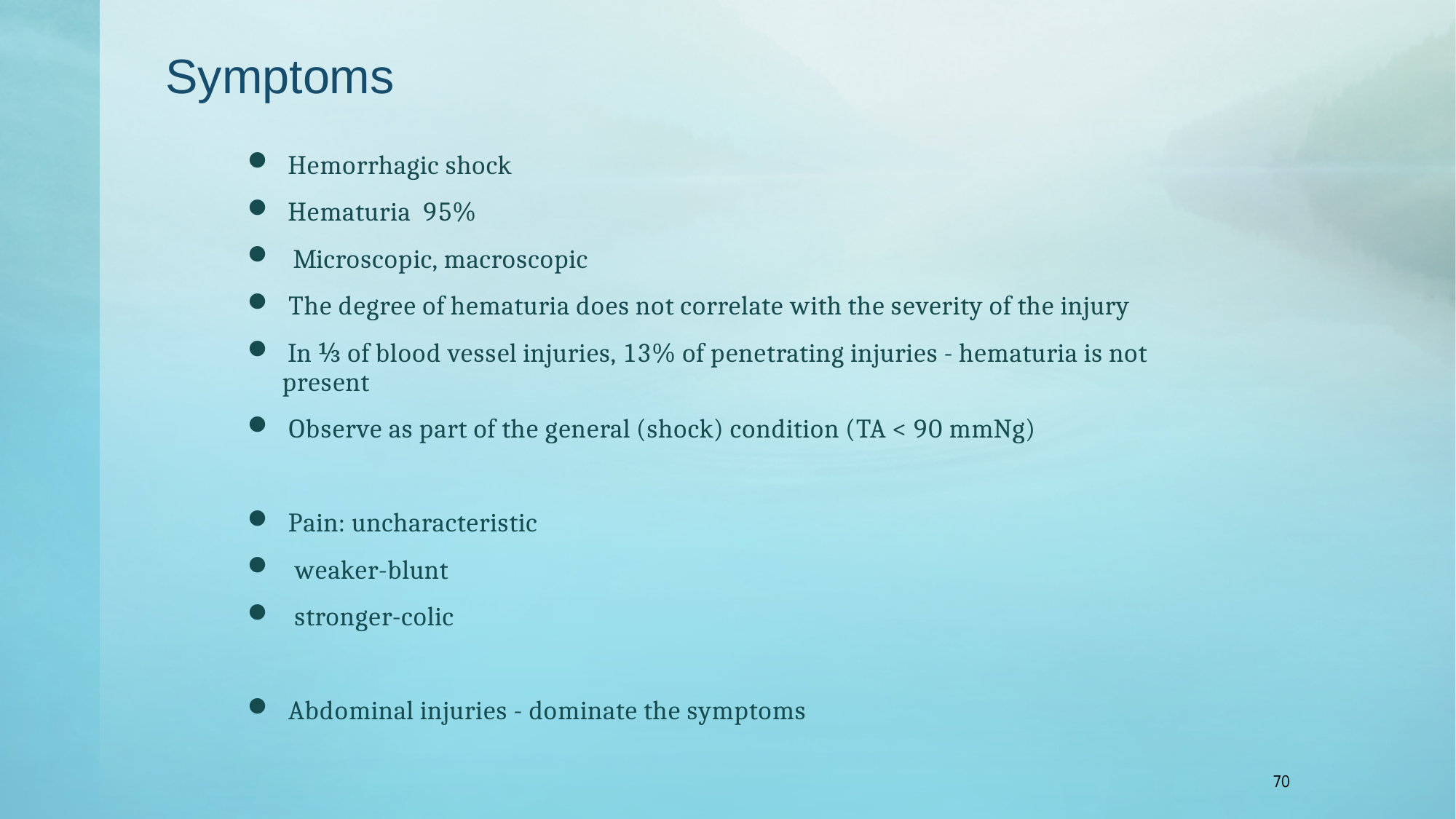

# Symptoms
 Hemorrhagic shock
 Hematuria  95%
  Microscopic, macroscopic
 The degree of hematuria does not correlate with the severity of the injury
 In ⅓ of blood vessel injuries, 13% of penetrating injuries - hematuria is not present
 Observe as part of the general (shock) condition (TA < 90 mmNg)

 Pain: uncharacteristic
  weaker-blunt
  stronger-colic

 Abdominal injuries - dominate the symptoms
70